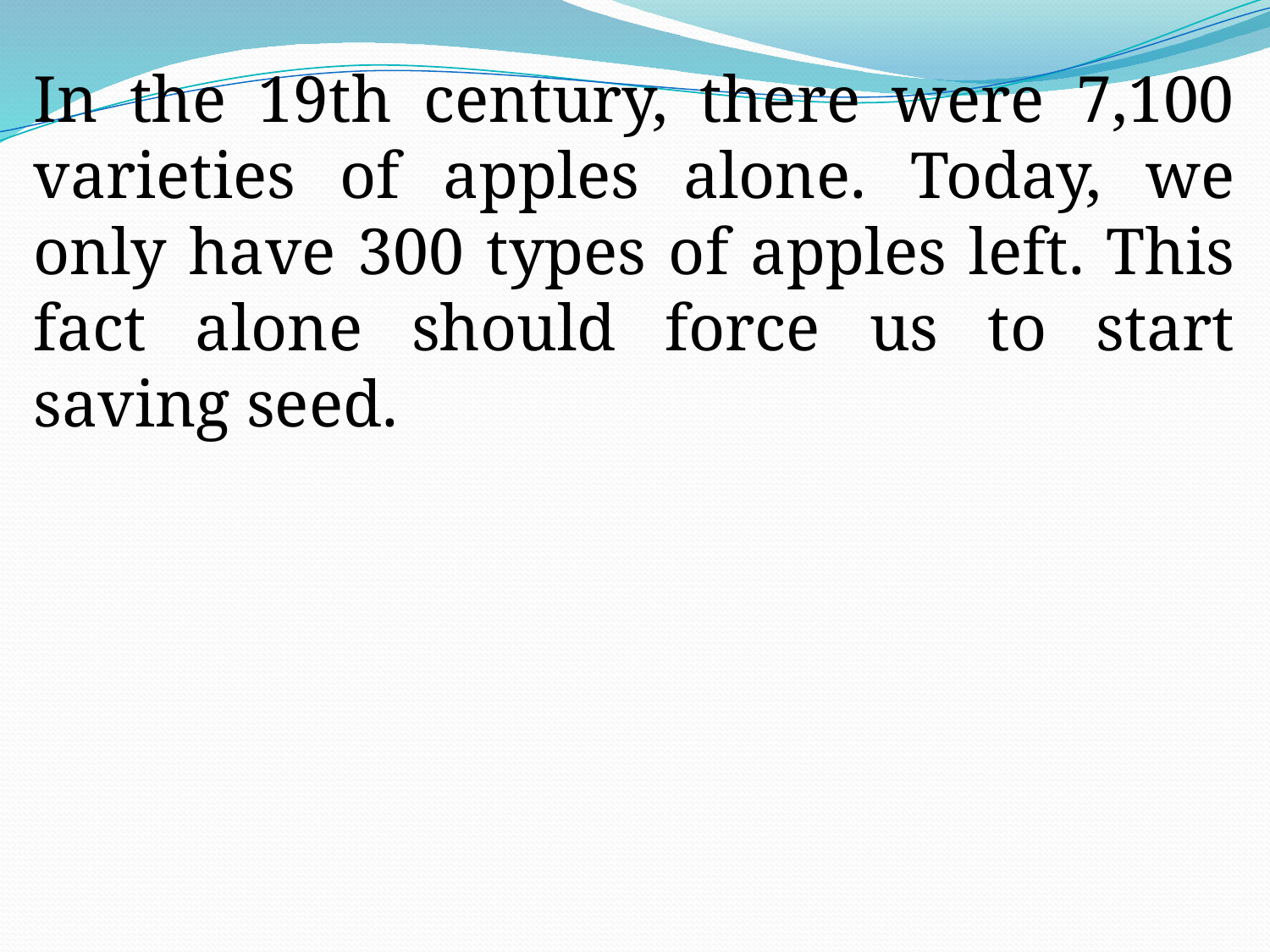

In the 19th century, there were 7,100 varieties of apples alone. Today, we only have 300 types of apples left. This fact alone should force us to start saving seed.